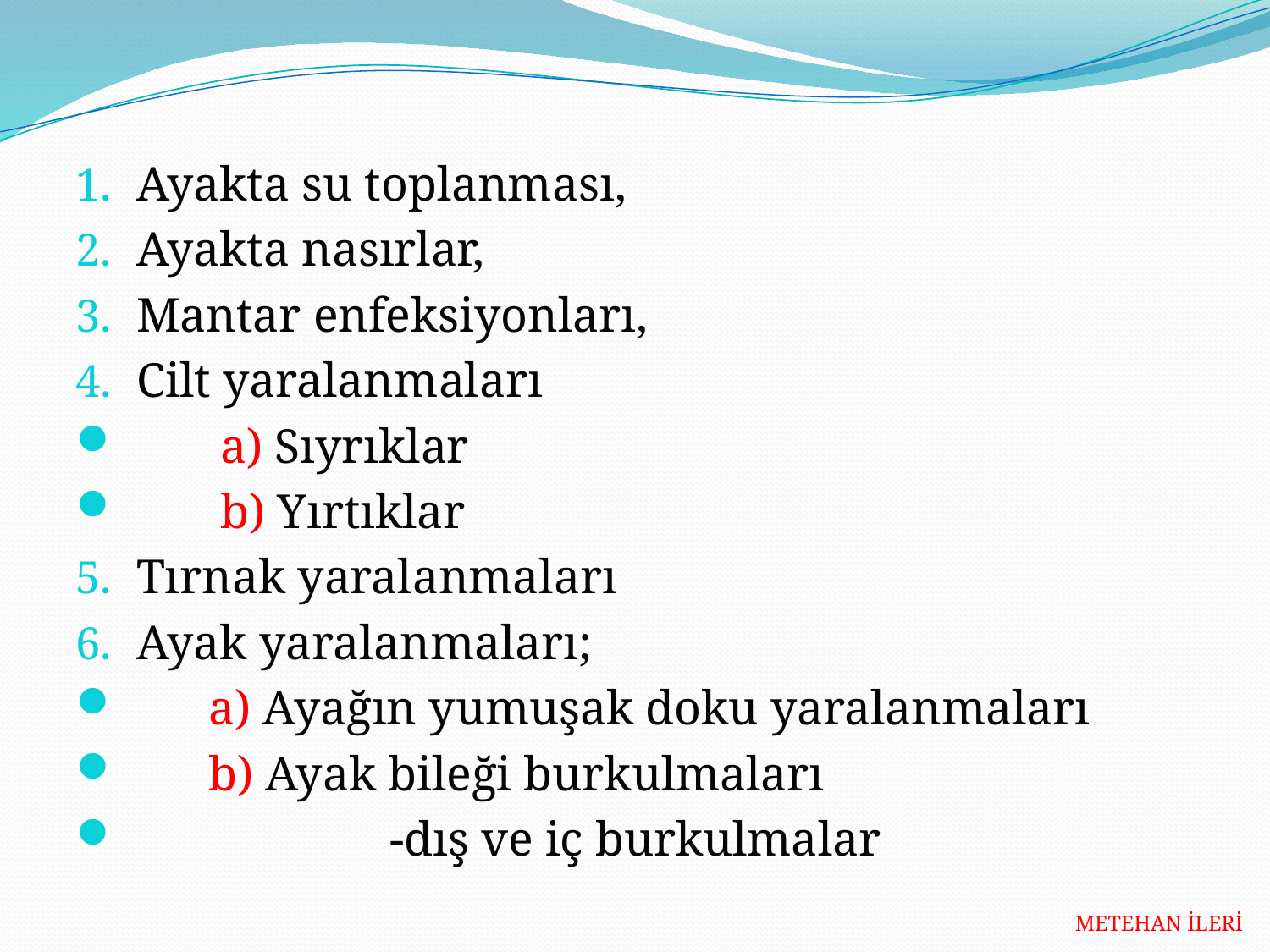

Ayakta su toplanması,
Ayakta nasırlar,
Mantar enfeksiyonları,
Cilt yaralanmaları
       a) Sıyrıklar
       b) Yırtıklar
Tırnak yaralanmaları
Ayak yaralanmaları;
      a) Ayağın yumuşak doku yaralanmaları
      b) Ayak bileği burkulmaları
                     -dış ve iç burkulmalar

METEHAN İLERİ